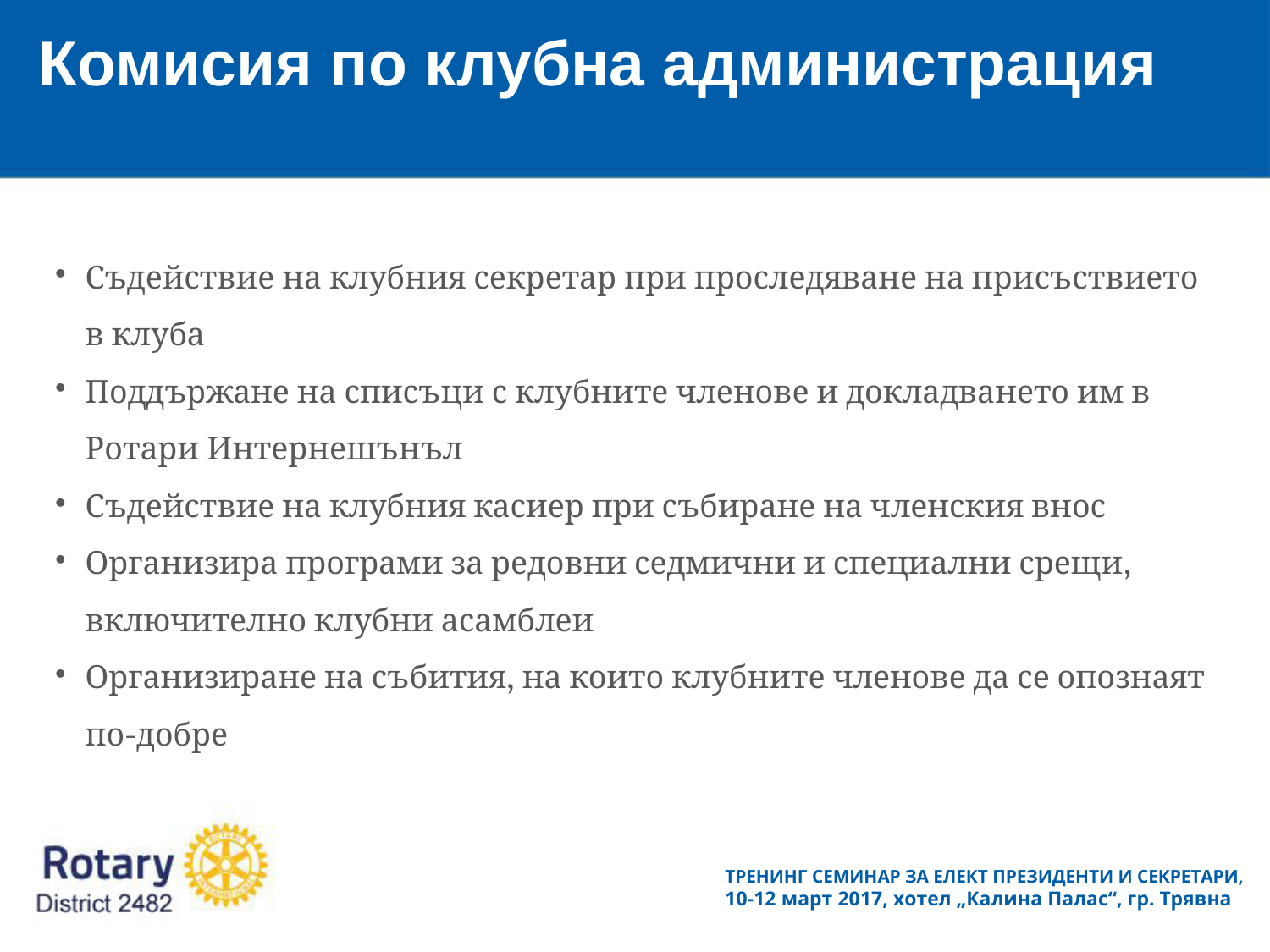

Комисия по клубна администрация
Съдействие на клубния секретар при проследяване на присъствието в клуба
Поддържане на списъци с клубните членове и докладването им в Ротари Интернешънъл
Съдействие на клубния касиер при събиране на членския внос
Организира програми за редовни седмични и специални срещи, включително клубни асамблеи
Организиране на събития, на които клубните членове да се опознаят по-добре